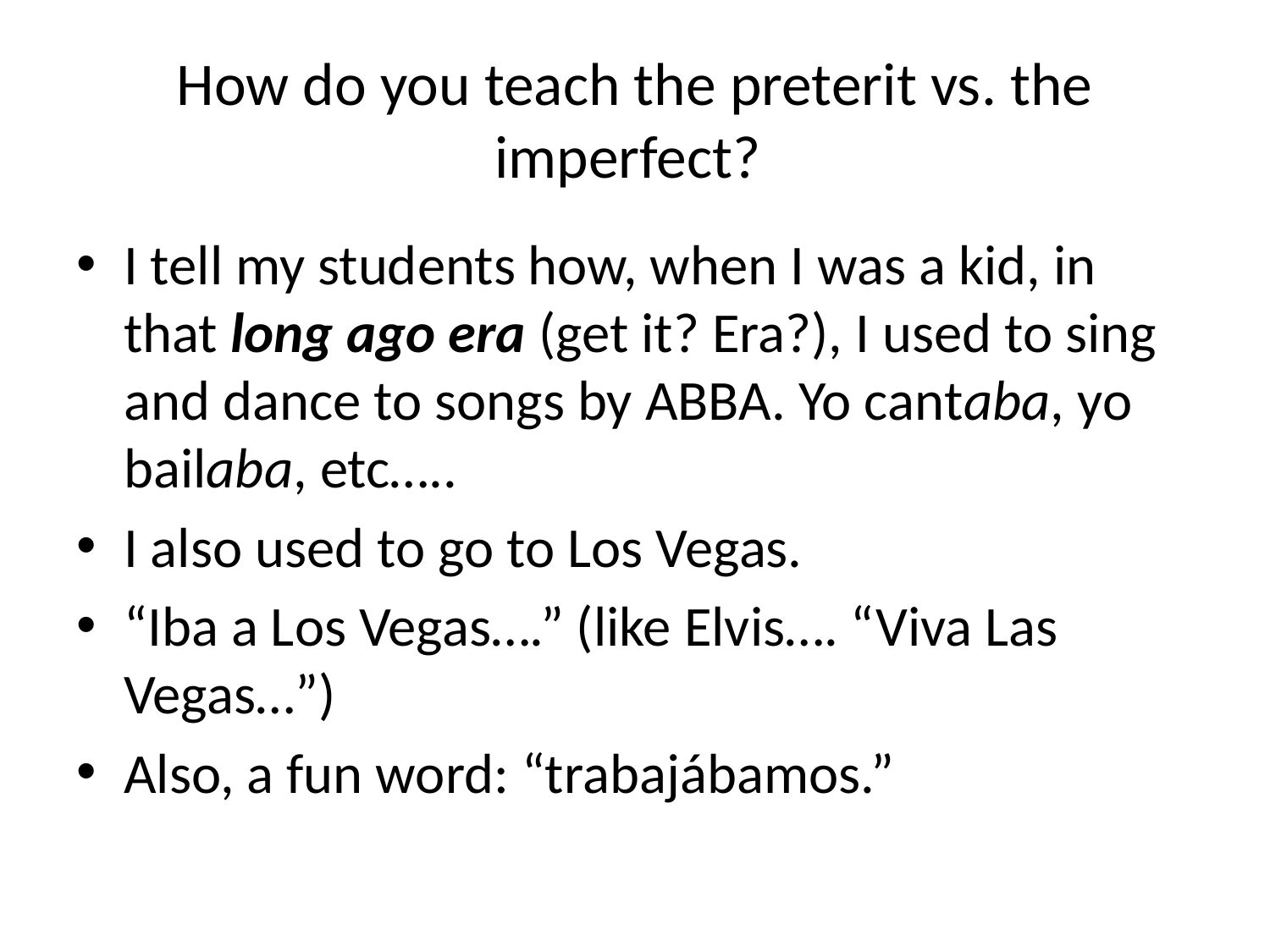

# How do you teach the preterit vs. the imperfect?
I tell my students how, when I was a kid, in that long ago era (get it? Era?), I used to sing and dance to songs by ABBA. Yo cantaba, yo bailaba, etc…..
I also used to go to Los Vegas.
“Iba a Los Vegas….” (like Elvis…. “Viva Las Vegas…”)
Also, a fun word: “trabajábamos.”